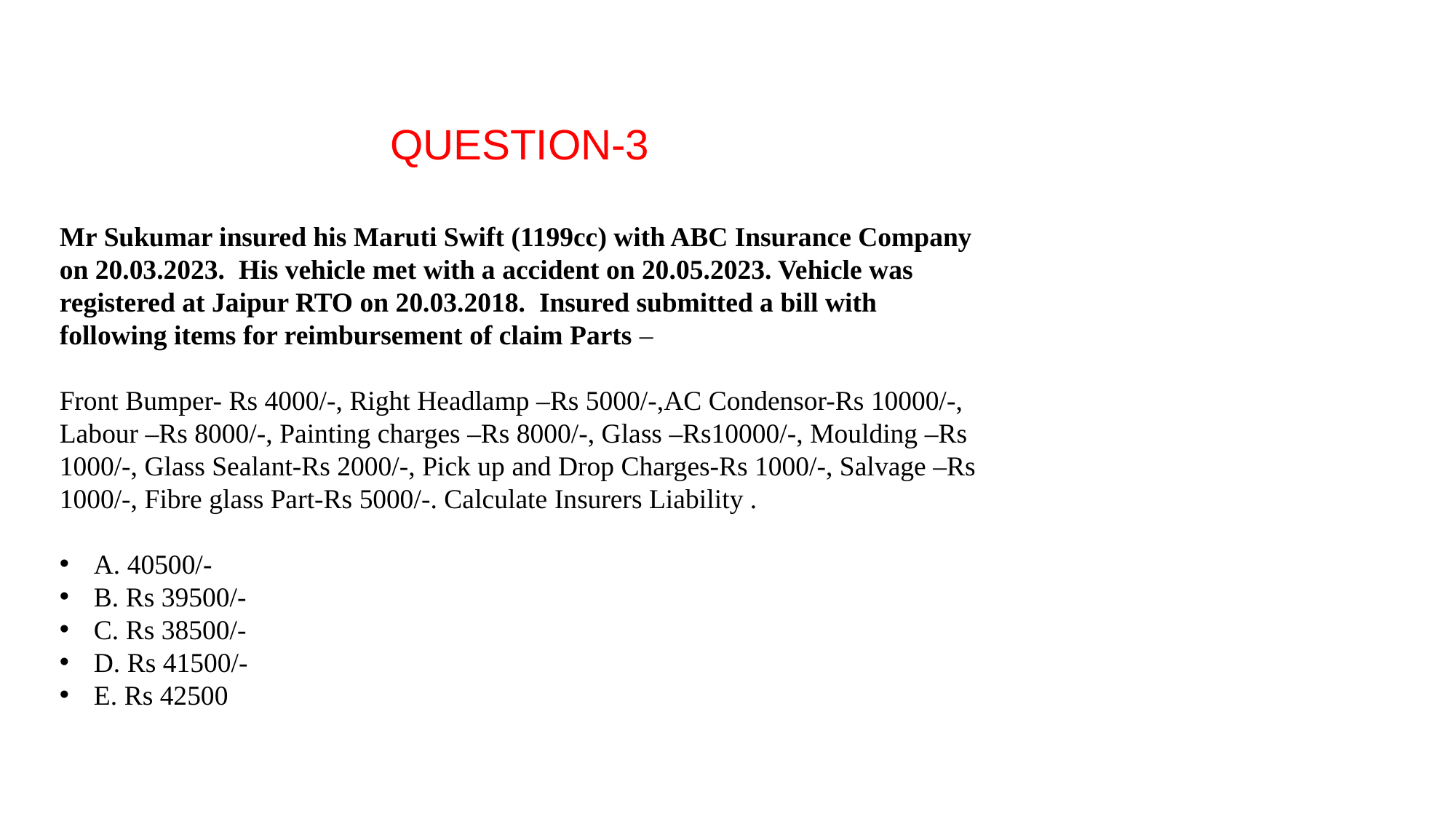

QUESTION-3

Mr Sukumar insured his Maruti Swift (1199cc) with ABC Insurance Company on 20.03.2023.  His vehicle met with a accident on 20.05.2023. Vehicle was registered at Jaipur RTO on 20.03.2018.  Insured submitted a bill with following items for reimbursement of claim Parts –

Front Bumper- Rs 4000/-, Right Headlamp –Rs 5000/-,AC Condensor-Rs 10000/-, Labour –Rs 8000/-, Painting charges –Rs 8000/-, Glass –Rs10000/-, Moulding –Rs 1000/-, Glass Sealant-Rs 2000/-, Pick up and Drop Charges-Rs 1000/-, Salvage –Rs 1000/-, Fibre glass Part-Rs 5000/-. Calculate Insurers Liability .

A. 40500/-
B. Rs 39500/-
C. Rs 38500/-
D. Rs 41500/-
E. Rs 42500